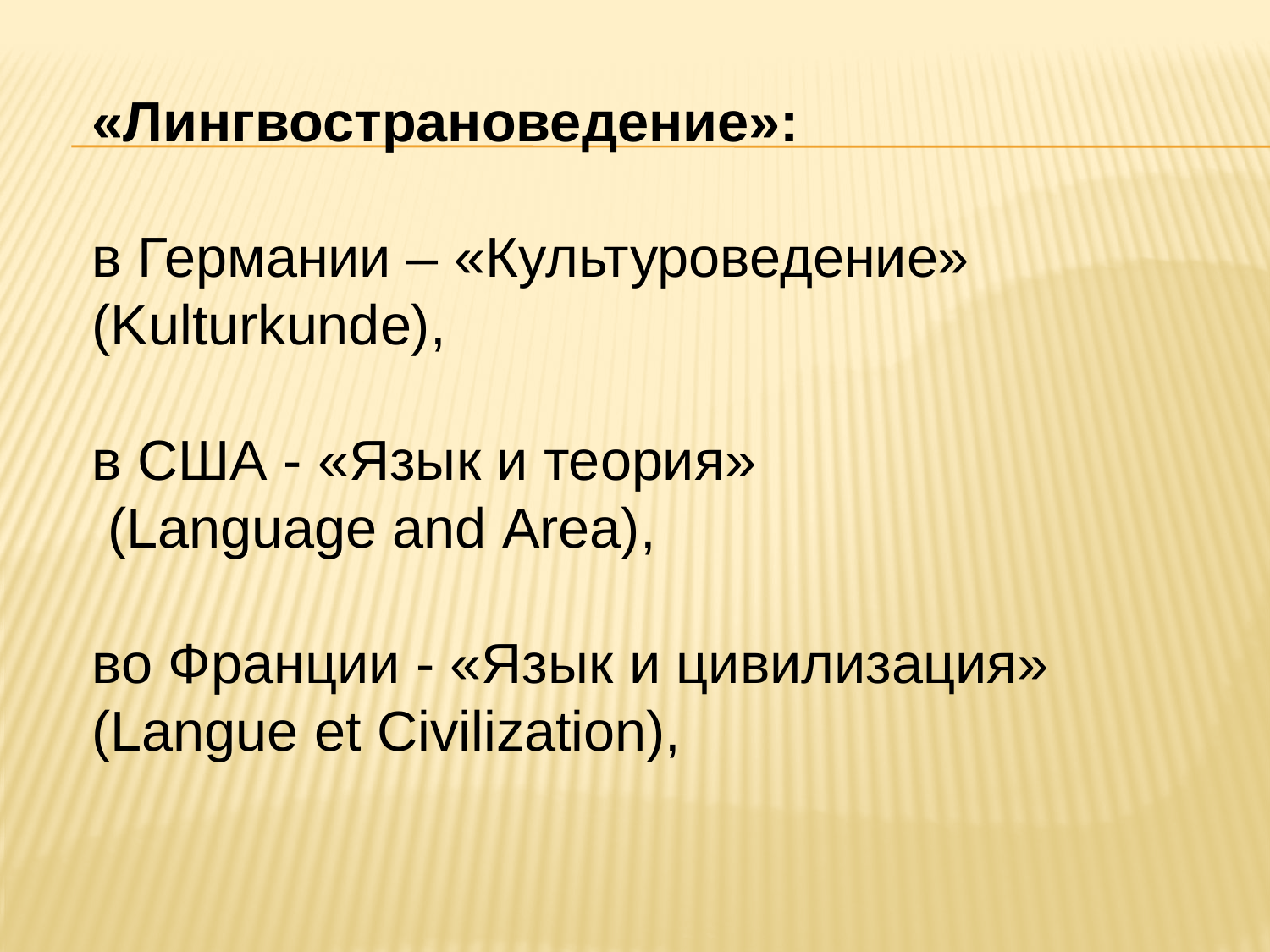

«Лингвострановедение»:
в Германии – «Культуроведение» (Kulturkunde),
в США - «Язык и теория»
 (Language and Area),
во Франции - «Язык и цивилизация» (Langue et Civilization),